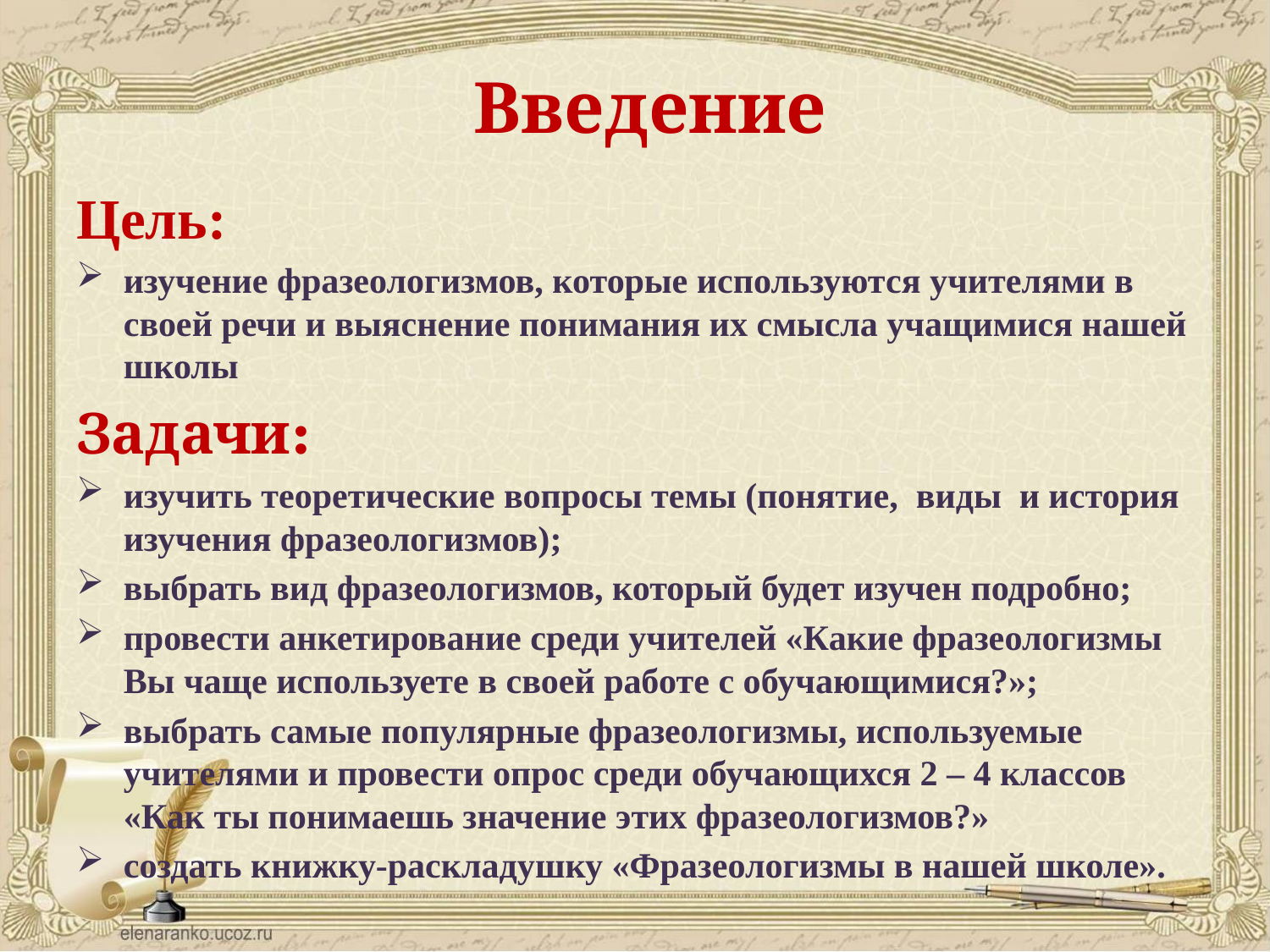

Введение
Цель:
изучение фразеологизмов, которые используются учителями в своей речи и выяснение понимания их смысла учащимися нашей школы
Задачи:
изучить теоретические вопросы темы (понятие,  виды  и история изучения фразеологизмов);
выбрать вид фразеологизмов, который будет изучен подробно;
провести анкетирование среди учителей «Какие фразеологизмы Вы чаще используете в своей работе с обучающимися?»;
выбрать самые популярные фразеологизмы, используемые учителями и провести опрос среди обучающихся 2 – 4 классов «Как ты понимаешь значение этих фразеологизмов?»
создать книжку-раскладушку «Фразеологизмы в нашей школе».